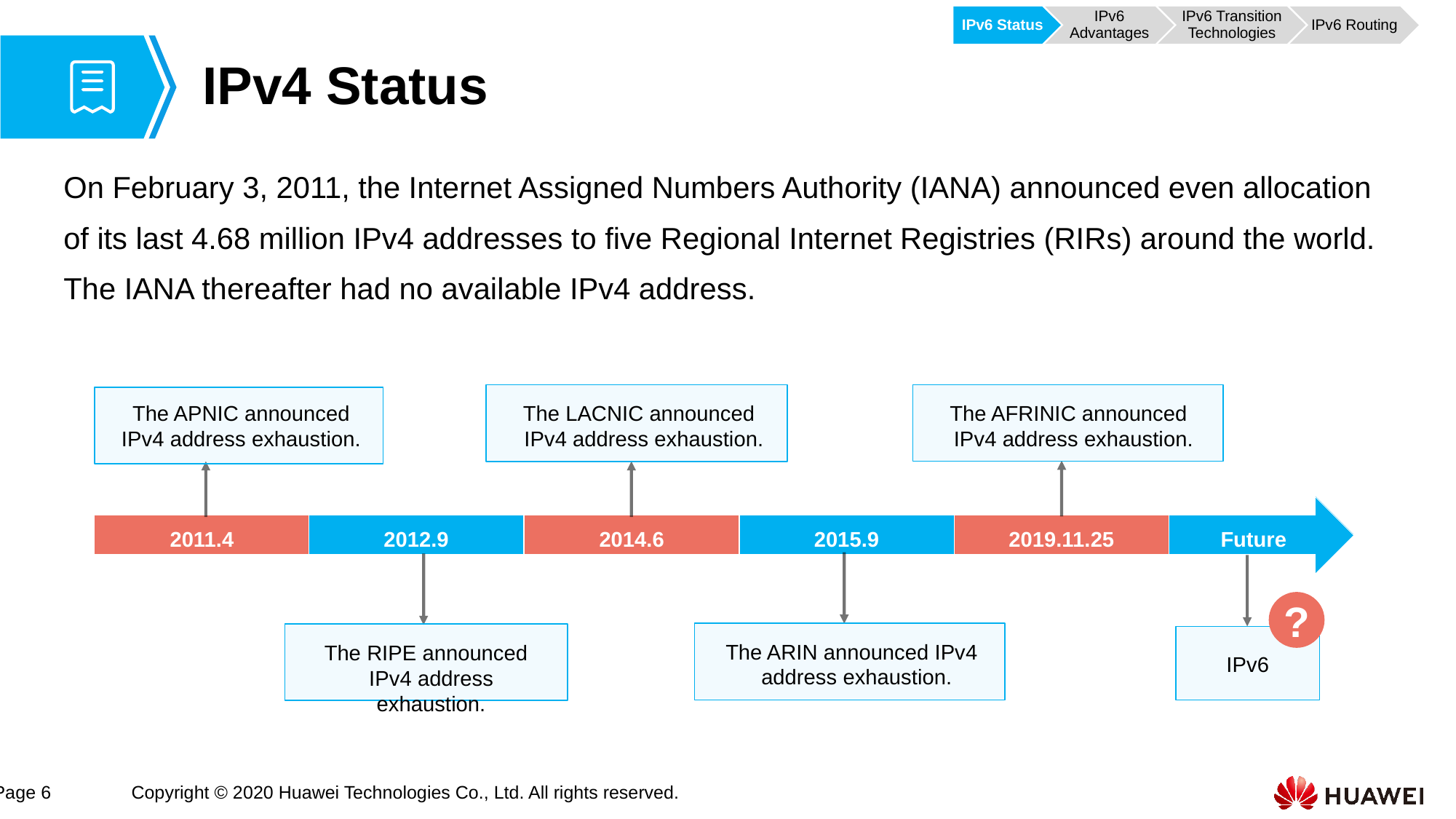

IPv6 Status
IPv6 Advantages
IPv6 Transition Technologies
IPv6 Routing
# IPv4 Status
On February 3, 2011, the Internet Assigned Numbers Authority (IANA) announced even allocation of its last 4.68 million IPv4 addresses to five Regional Internet Registries (RIRs) around the world. The IANA thereafter had no available IPv4 address.

The APNIC announced IPv4 address exhaustion.
The LACNIC announced IPv4 address exhaustion.
The AFRINIC announced IPv4 address exhaustion.

2011.4
2012.9
2014.6
2015.9
2019.11.25
Future
?

The ARIN announced IPv4 address exhaustion.
The RIPE announced IPv4 address exhaustion.
IPv6